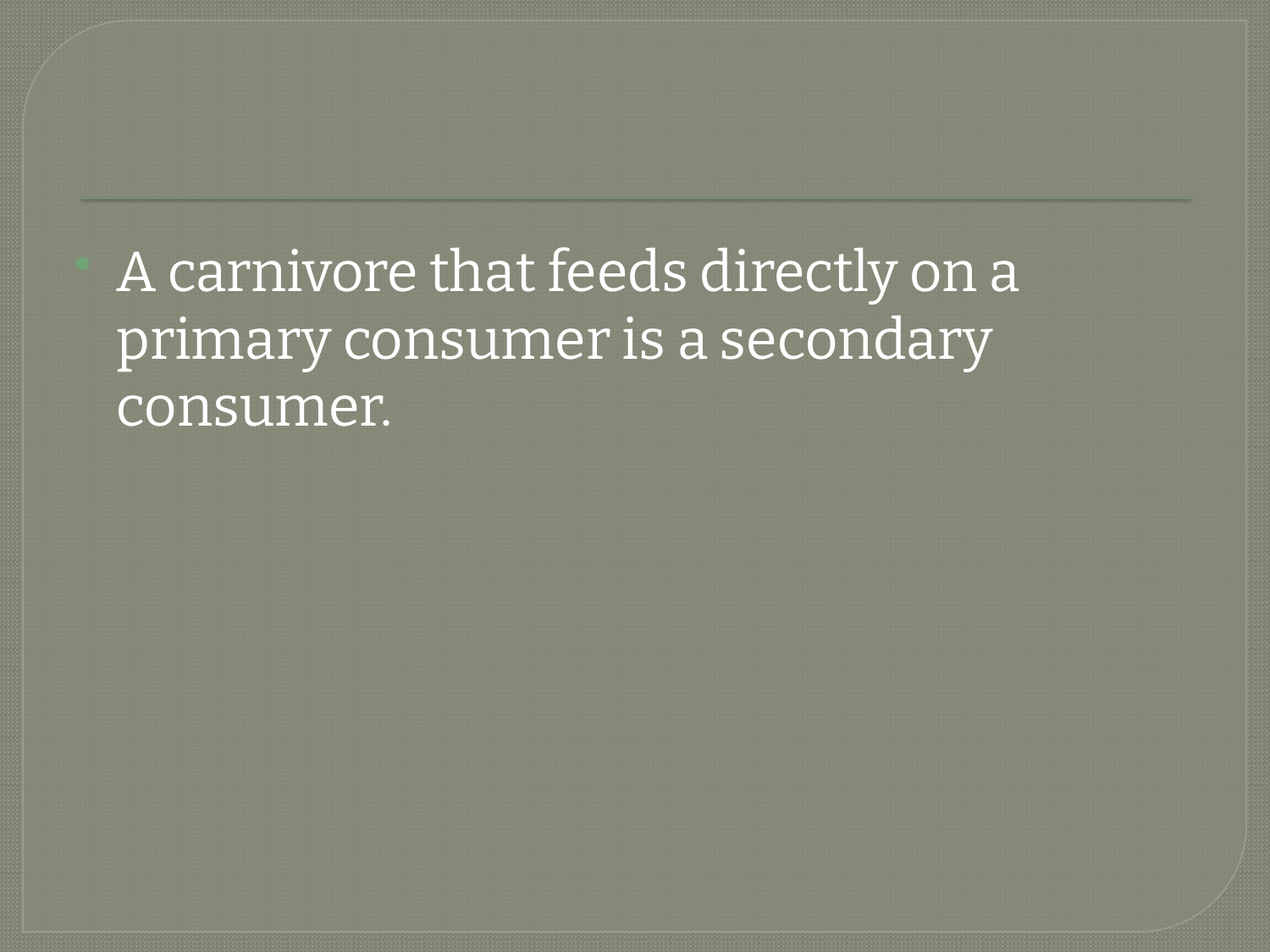

#
A carnivore that feeds directly on a primary consumer is a secondary consumer.